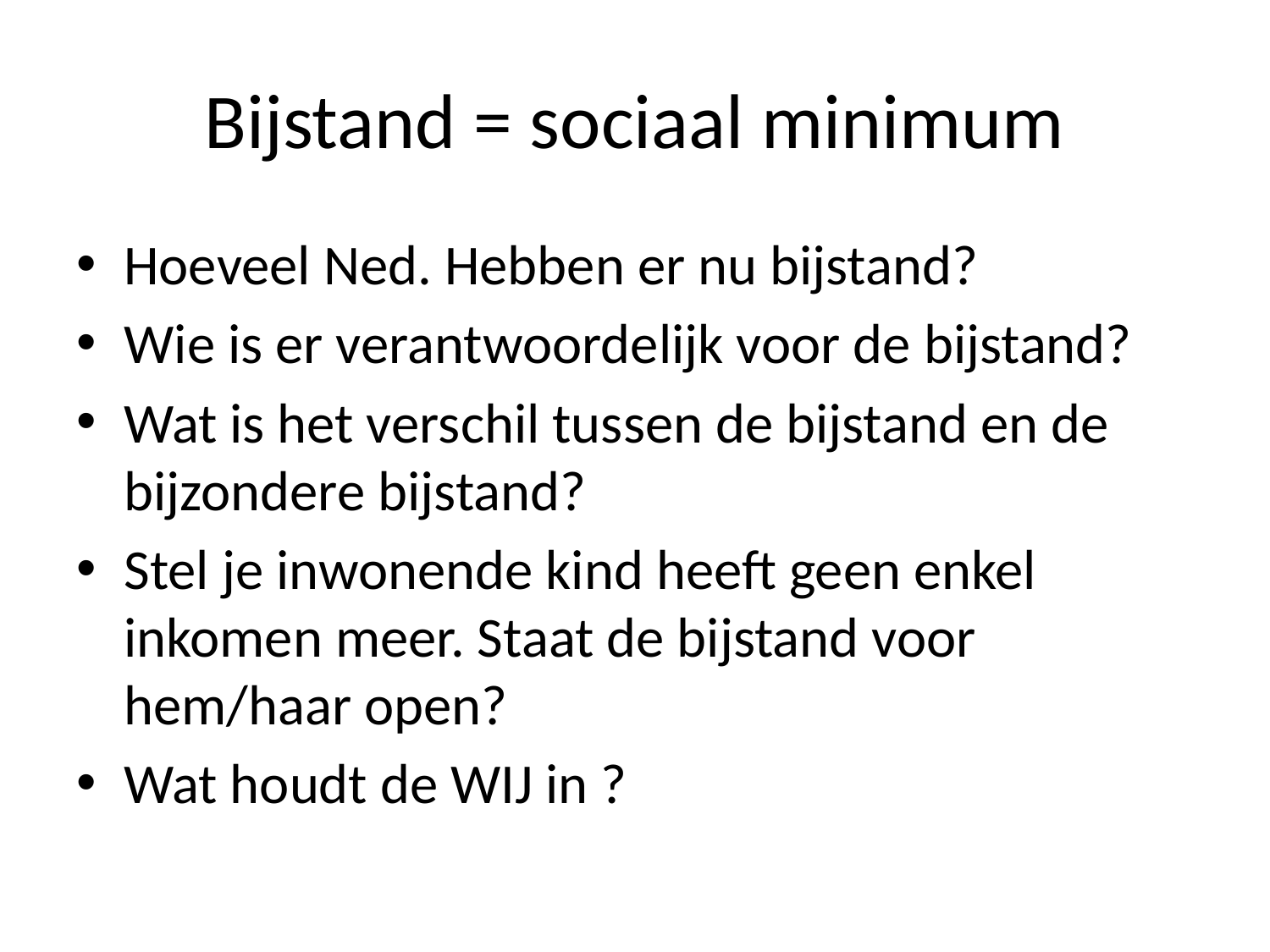

# Bijstand = sociaal minimum
Hoeveel Ned. Hebben er nu bijstand?
Wie is er verantwoordelijk voor de bijstand?
Wat is het verschil tussen de bijstand en de bijzondere bijstand?
Stel je inwonende kind heeft geen enkel inkomen meer. Staat de bijstand voor hem/haar open?
Wat houdt de WIJ in ?